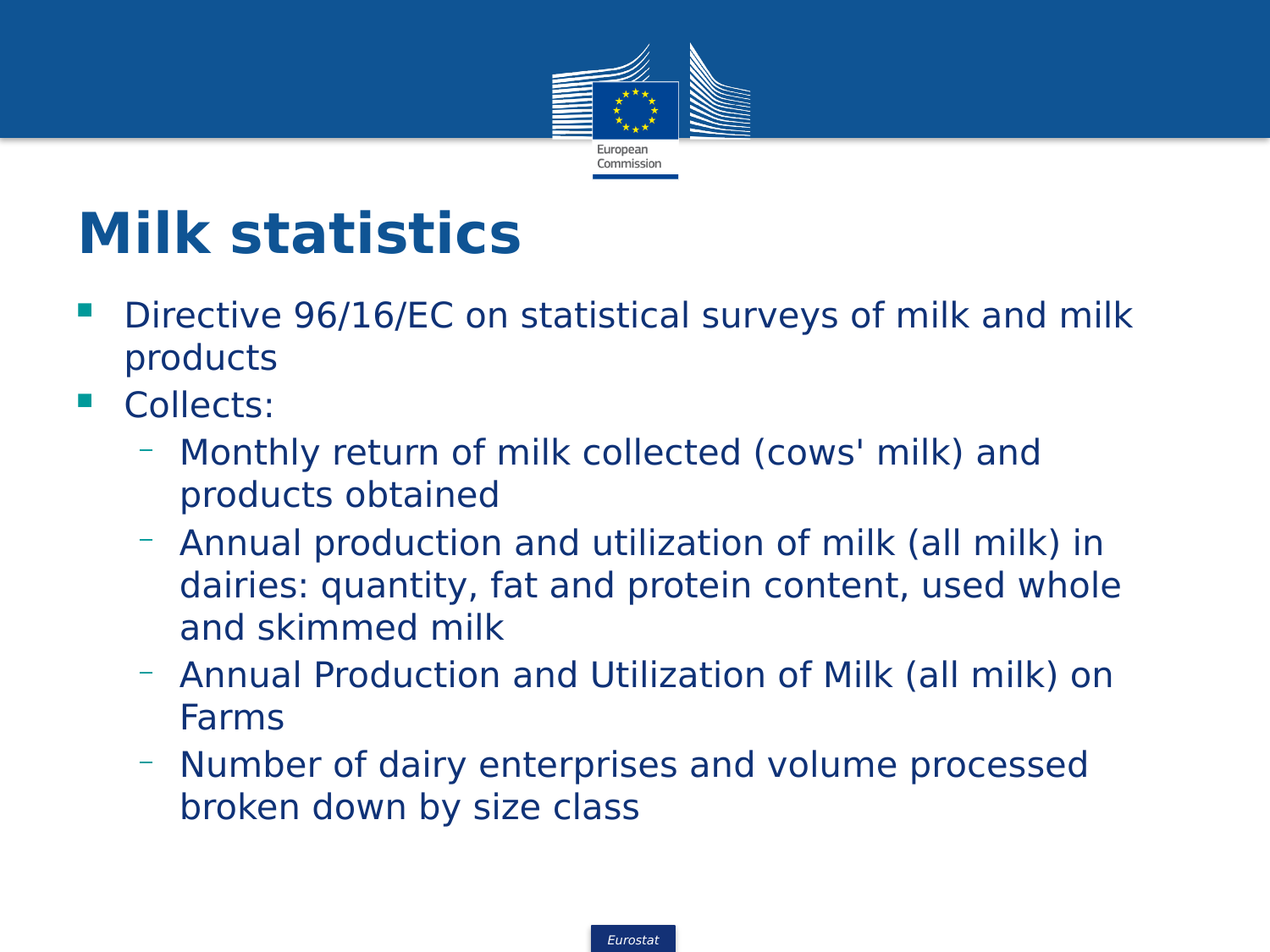

# Milk statistics
Directive 96/16/EC on statistical surveys of milk and milk products
Collects:
Monthly return of milk collected (cows' milk) and products obtained
Annual production and utilization of milk (all milk) in dairies: quantity, fat and protein content, used whole and skimmed milk
Annual Production and Utilization of Milk (all milk) on Farms
Number of dairy enterprises and volume processed broken down by size class